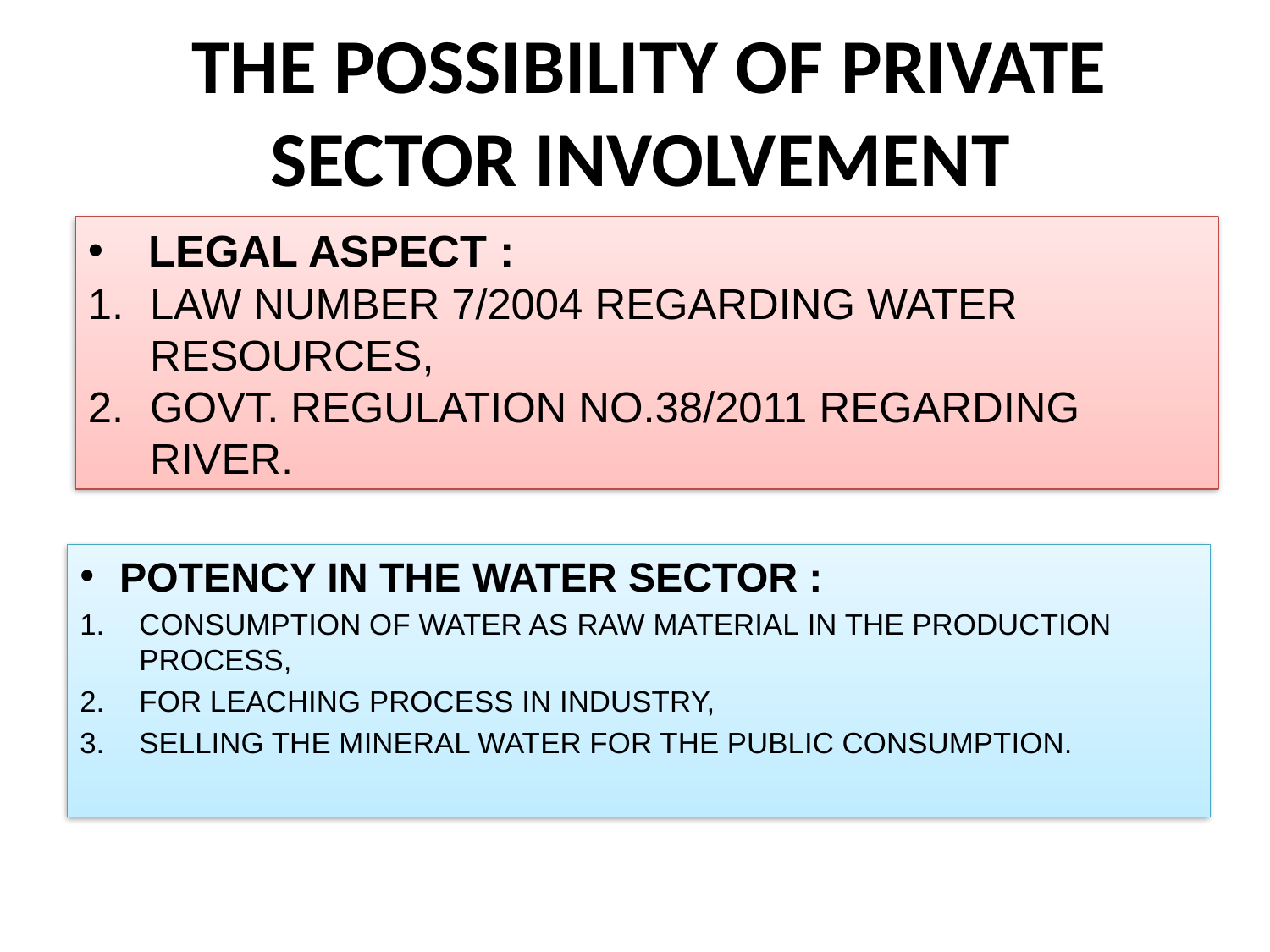

# THE POSSIBILITY OF PRIVATE SECTOR INVOLVEMENT
    LEGAL ASPECT :
LAW NUMBER 7/2004 REGARDING WATER RESOURCES,
GOVT. REGULATION NO.38/2011 REGARDING RIVER.

POTENCY IN THE WATER SECTOR :
CONSUMPTION OF WATER AS RAW MATERIAL IN THE PRODUCTION PROCESS,
FOR LEACHING PROCESS IN INDUSTRY,
SELLING THE MINERAL WATER FOR THE PUBLIC CONSUMPTION.